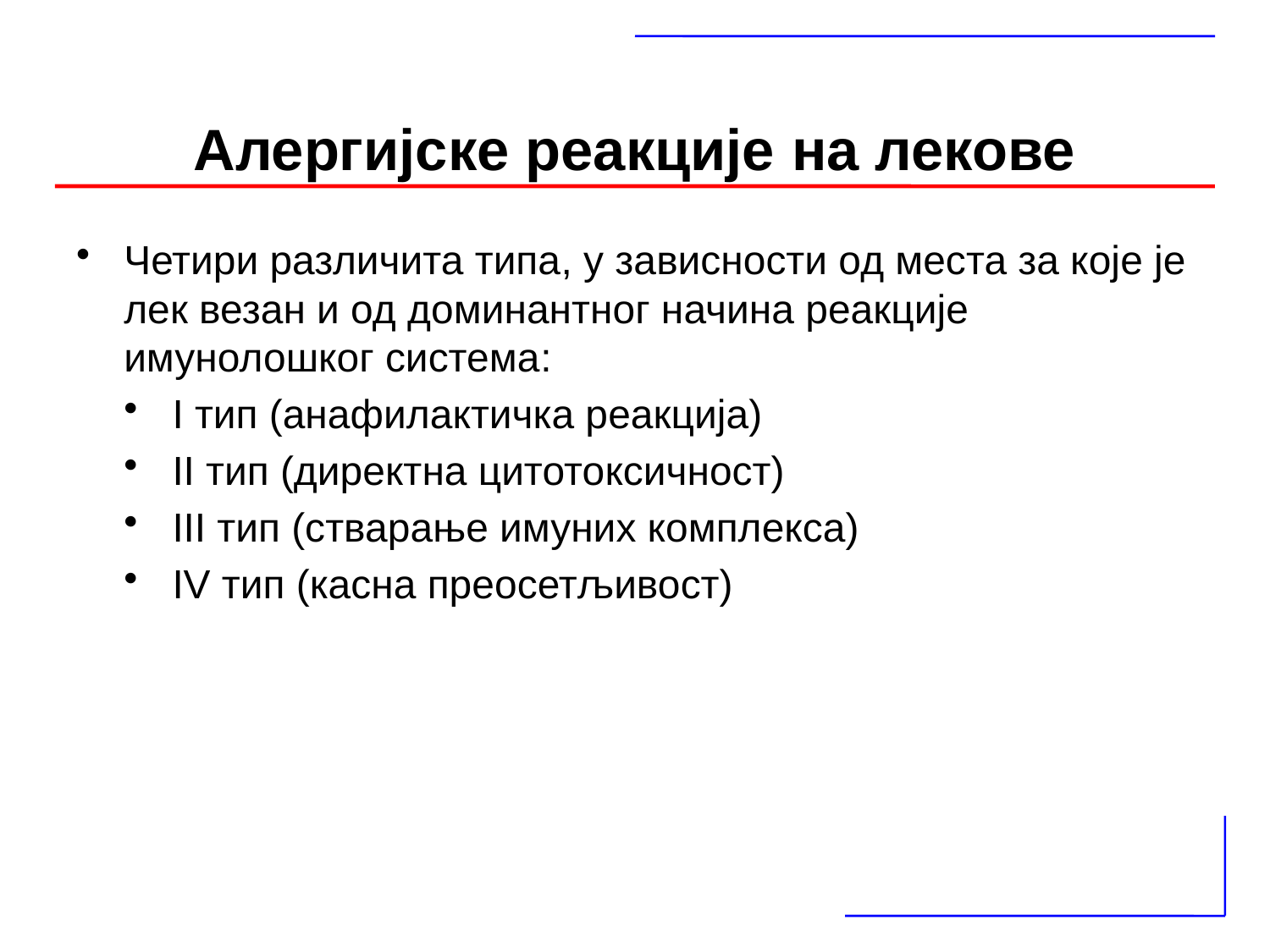

# Aлергијске реакције на лекове
Четири различита типа, у зависности од места за које је лек везан и од доминантног начина реакције имунолошког система:
I тип (анафилактичка реакција)
II тип (директна цитотоксичност)
III тип (стварање имуних комплекса)
IV тип (касна преосетљивост)